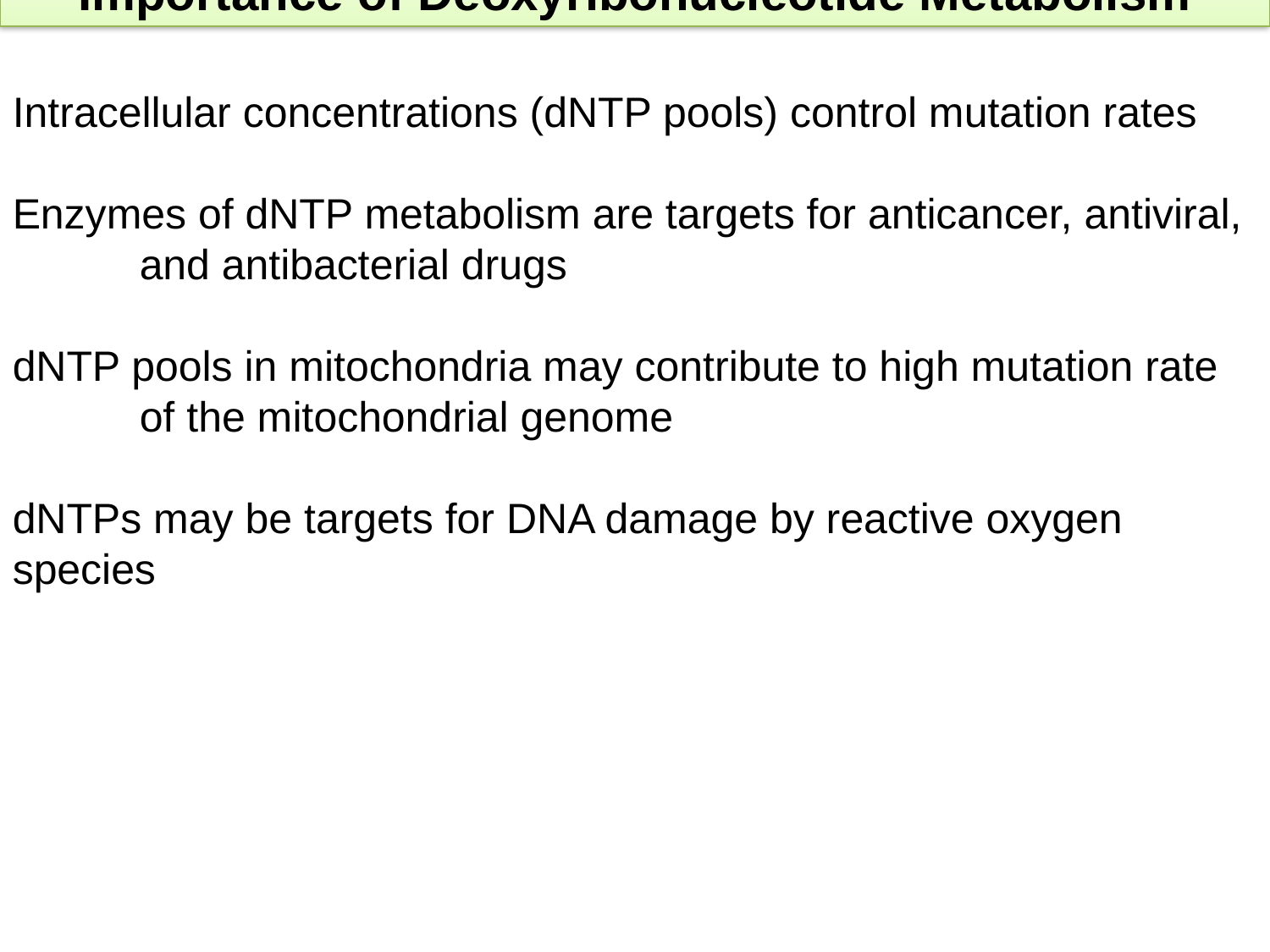

Importance of Deoxyribonucleotide Metabolism

Intracellular concentrations (dNTP pools) control mutation rates

Enzymes of dNTP metabolism are targets for anticancer, antiviral,
	and antibacterial drugs

dNTP pools in mitochondria may contribute to high mutation rate 	of the mitochondrial genome

dNTPs may be targets for DNA damage by reactive oxygen species